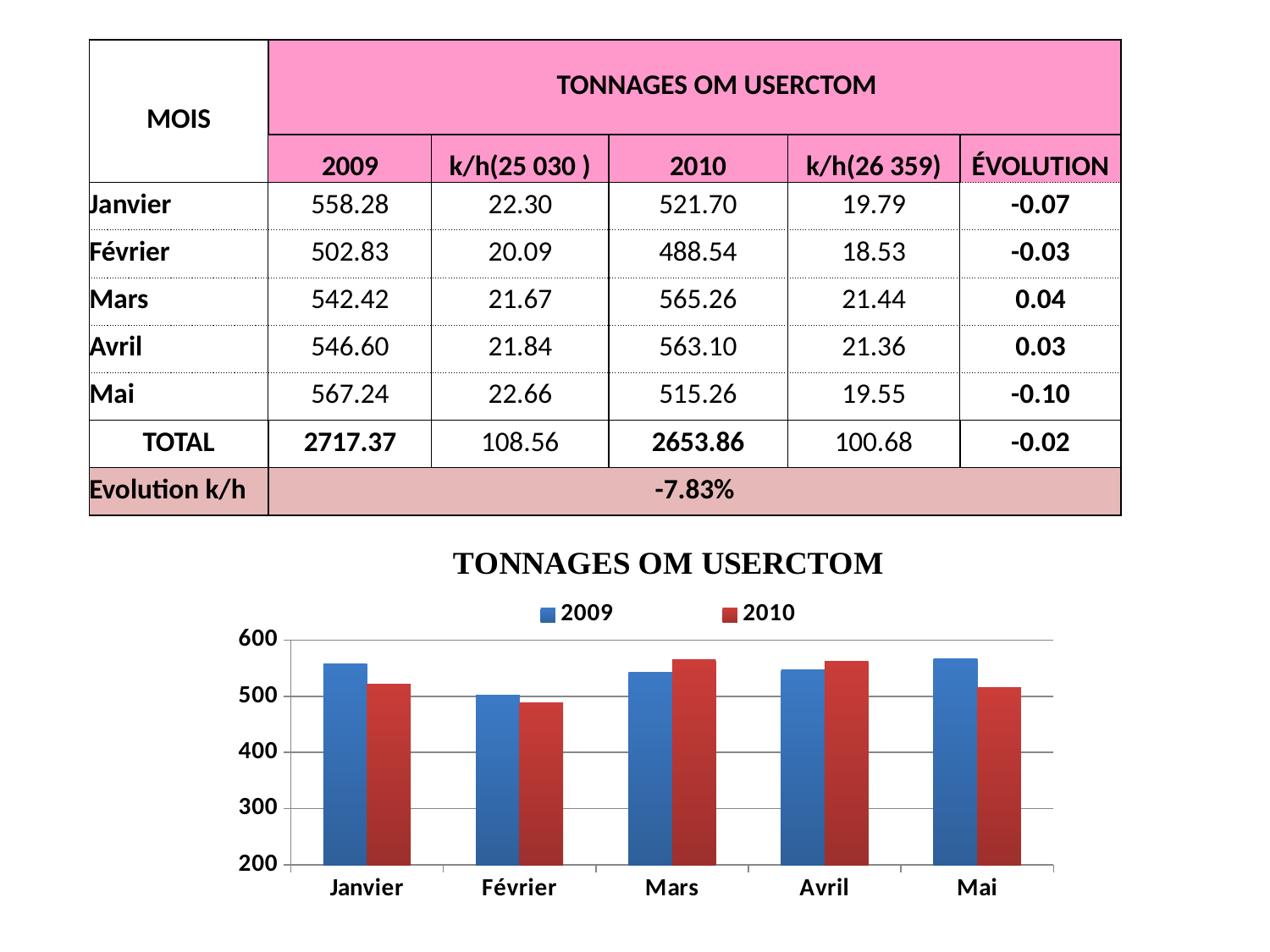

|  | TONNAGES OM USERCTOM |  |  |  |  |
| --- | --- | --- | --- | --- | --- |
| MOIS |  |  |  |  |  |
|  | 2009 | k/h(25 030 ) | 2010 | k/h(26 359) | ÉVOLUTION |
| Janvier | 558.28 | 22.30 | 521.70 | 19.79 | -0.07 |
| Février | 502.83 | 20.09 | 488.54 | 18.53 | -0.03 |
| Mars | 542.42 | 21.67 | 565.26 | 21.44 | 0.04 |
| Avril | 546.60 | 21.84 | 563.10 | 21.36 | 0.03 |
| Mai | 567.24 | 22.66 | 515.26 | 19.55 | -0.10 |
| TOTAL | 2717.37 | 108.56 | 2653.86 | 100.68 | -0.02 |
| Evolution k/h | -7.83% |  |  |  |  |

### Chart

| Category |  |  |
|---|---|---|
| Janvier | 558.2800000000005 | 521.7 |
| Février | 502.83 | 488.54 |
| Mars | 542.42 | 565.26 |
| Avril | 546.6 | 563.1 |
| Mai | 567.24 | 515.26 |